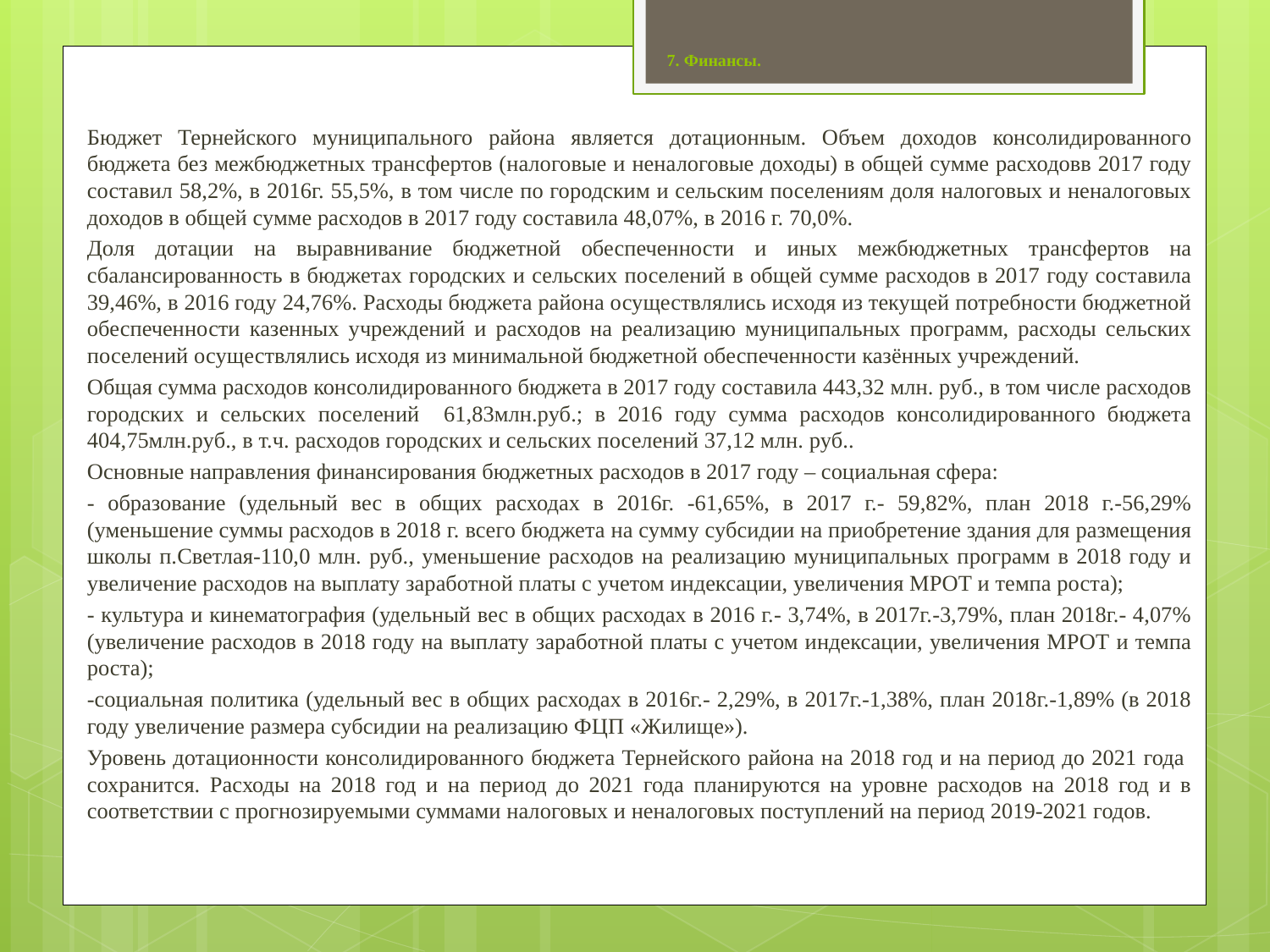

# 7. Финансы.
Бюджет Тернейского муниципального района является дотационным. Объем доходов консолидированного бюджета без межбюджетных трансфертов (налоговые и неналоговые доходы) в общей сумме расходовв 2017 году составил 58,2%, в 2016г. 55,5%, в том числе по городским и сельским поселениям доля налоговых и неналоговых доходов в общей сумме расходов в 2017 году составила 48,07%, в 2016 г. 70,0%.
Доля дотации на выравнивание бюджетной обеспеченности и иных межбюджетных трансфертов на сбалансированность в бюджетах городских и сельских поселений в общей сумме расходов в 2017 году составила 39,46%, в 2016 году 24,76%. Расходы бюджета района осуществлялись исходя из текущей потребности бюджетной обеспеченности казенных учреждений и расходов на реализацию муниципальных программ, расходы сельских поселений осуществлялись исходя из минимальной бюджетной обеспеченности казённых учреждений.
Общая сумма расходов консолидированного бюджета в 2017 году составила 443,32 млн. руб., в том числе расходов городских и сельских поселений  61,83млн.руб.; в 2016 году сумма расходов консолидированного бюджета 404,75млн.руб., в т.ч. расходов городских и сельских поселений 37,12 млн. руб..
Основные направления финансирования бюджетных расходов в 2017 году – социальная сфера:
- образование (удельный вес в общих расходах в 2016г. -61,65%, в 2017 г.- 59,82%, план 2018 г.-56,29% (уменьшение суммы расходов в 2018 г. всего бюджета на сумму субсидии на приобретение здания для размещения школы п.Светлая-110,0 млн. руб., уменьшение расходов на реализацию муниципальных программ в 2018 году и увеличение расходов на выплату заработной платы с учетом индексации, увеличения МРОТ и темпа роста);
- культура и кинематография (удельный вес в общих расходах в 2016 г.- 3,74%, в 2017г.-3,79%, план 2018г.- 4,07% (увеличение расходов в 2018 году на выплату заработной платы с учетом индексации, увеличения МРОТ и темпа роста);
-социальная политика (удельный вес в общих расходах в 2016г.- 2,29%, в 2017г.-1,38%, план 2018г.-1,89% (в 2018 году увеличение размера субсидии на реализацию ФЦП «Жилище»).
Уровень дотационности консолидированного бюджета Тернейского района на 2018 год и на период до 2021 года  сохранится. Расходы на 2018 год и на период до 2021 года планируются на уровне расходов на 2018 год и в соответствии с прогнозируемыми суммами налоговых и неналоговых поступлений на период 2019-2021 годов.